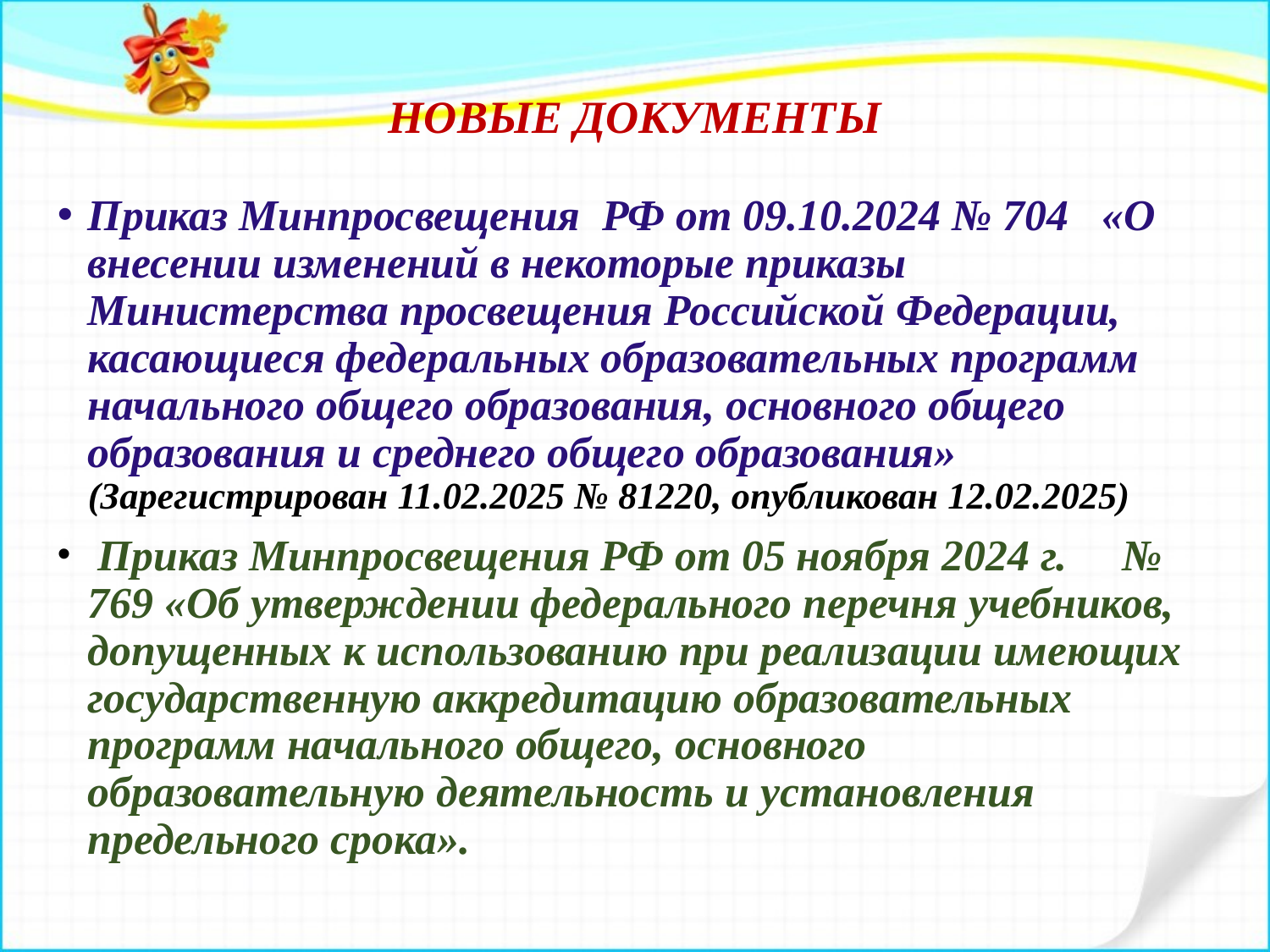

# НОВЫЕ ДОКУМЕНТЫ
Приказ Минпросвещения  РФ от 09.10.2024 № 704   «О внесении изменений в некоторые приказы Министерства просвещения Российской Федерации, касающиеся федеральных образовательных программ начального общего образования, основного общего образования и среднего общего образования»
(Зарегистрирован 11.02.2025 № 81220, опубликован 12.02.2025)
 Приказ Минпросвещения РФ от 05 ноября 2024 г.     № 769 «Об утверждении федерального перечня учебников, допущенных к использованию при реализации имеющих государственную аккредитацию образовательных программ начального общего, основного образовательную деятельность и установления предельного срока».